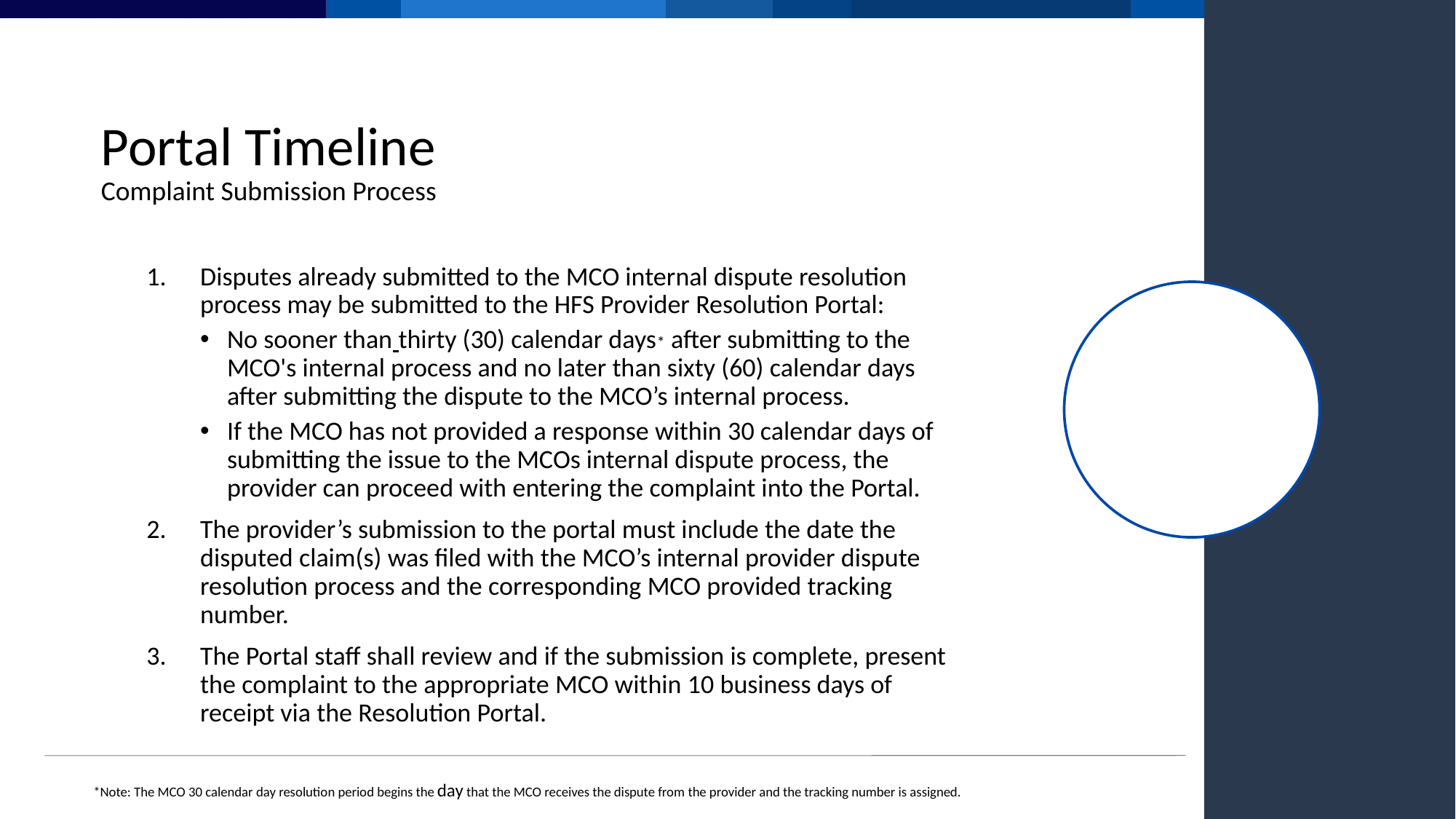

# Portal Timeline Complaint Submission Process

Disputes already submitted to the MCO internal dispute resolution process may be submitted to the HFS Provider Resolution Portal:
No sooner than thirty (30) calendar days* after submitting to the MCO's internal process and no later than sixty (60) calendar days after submitting the dispute to the MCO’s internal process.
If the MCO has not provided a response within 30 calendar days of submitting the issue to the MCOs internal dispute process, the provider can proceed with entering the complaint into the Portal.
The provider’s submission to the portal must include the date the disputed claim(s) was filed with the MCO’s internal provider dispute resolution process and the corresponding MCO provided tracking number.
The Portal staff shall review and if the submission is complete, present the complaint to the appropriate MCO within 10 business days of receipt via the Resolution Portal.

*Note: The MCO 30 calendar day resolution period begins the day that the MCO receives the dispute from the provider and the tracking number is assigned.